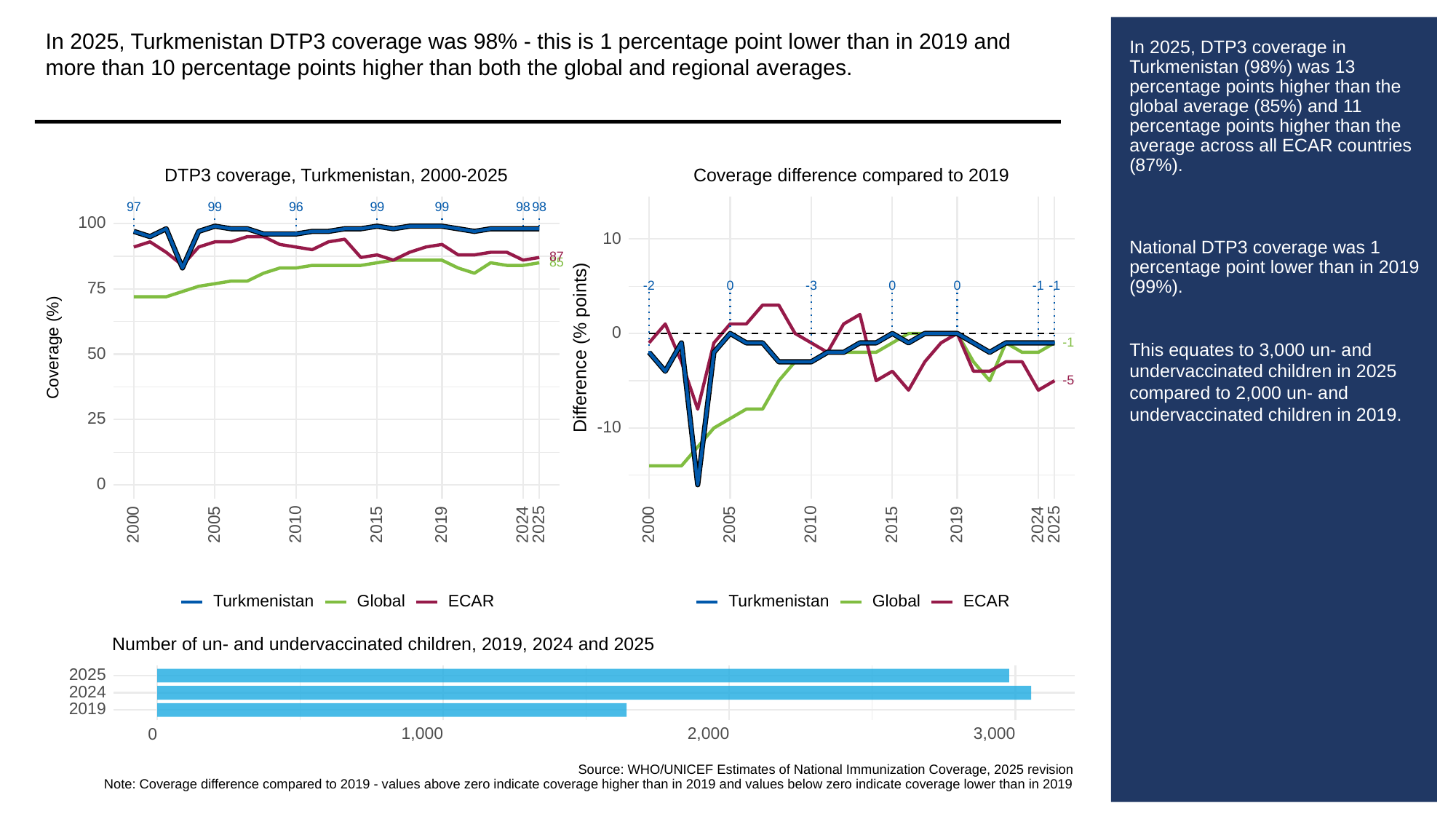

In 2025, Turkmenistan DTP3 coverage was 98% - this is 1 percentage point lower than in 2019 and more than 10 percentage points higher than both the global and regional averages.
# In 2025, DTP3 coverage in Turkmenistan (98%) was 13 percentage points higher than the global average (85%) and 11 percentage points higher than the average across all ECAR countries (87%).

National DTP3 coverage was 1 percentage point lower than in 2019 (99%).

This equates to 3,000 un- and undervaccinated children in 2025 compared to 2,000 un- and undervaccinated children in 2019.

Coverage difference compared to 2019
DTP3 coverage, Turkmenistan, 2000-2025

97
99
96
99
99
98
98
100

10

87

85

-3
0
0
0
-2
-1
-1
75

0

-1
Difference (% points)
Coverage (%)
50

-5

25

-10

0

2000
2005
2010
2015
2019
2024
2025
2000
2005
2010
2015
2019
2024
2025
Global
ECAR
Global
ECAR
Turkmenistan
Turkmenistan

Number of un- and undervaccinated children, 2019, 2024 and 2025

2025

2024

2019

1,000
2,000
3,000
0
Source: WHO/UNICEF Estimates of National Immunization Coverage, 2025 revision
Note: Coverage difference compared to 2019 - values above zero indicate coverage higher than in 2019 and values below zero indicate coverage lower than in 2019